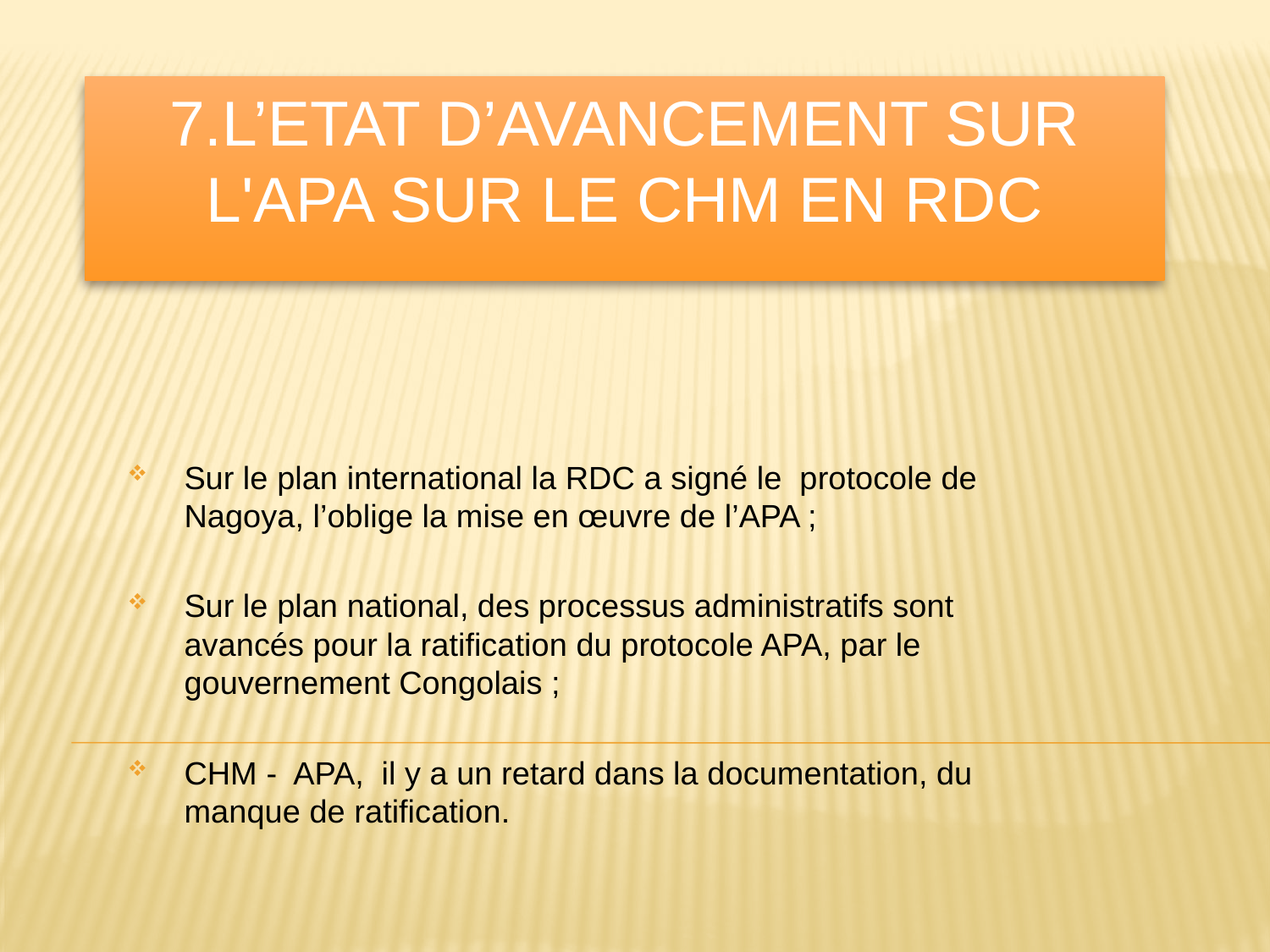

# 7.L’ETAT D’AVANCEMENT SUR L'APA sur LE CHM EN RDC

Sur le plan international la RDC a signé le  protocole de Nagoya, l’oblige la mise en œuvre de l’APA ;

Sur le plan national, des processus administratifs sont avancés pour la ratification du protocole APA, par le gouvernement Congolais ;

CHM -  APA,  il y a un retard dans la documentation, du manque de ratification.